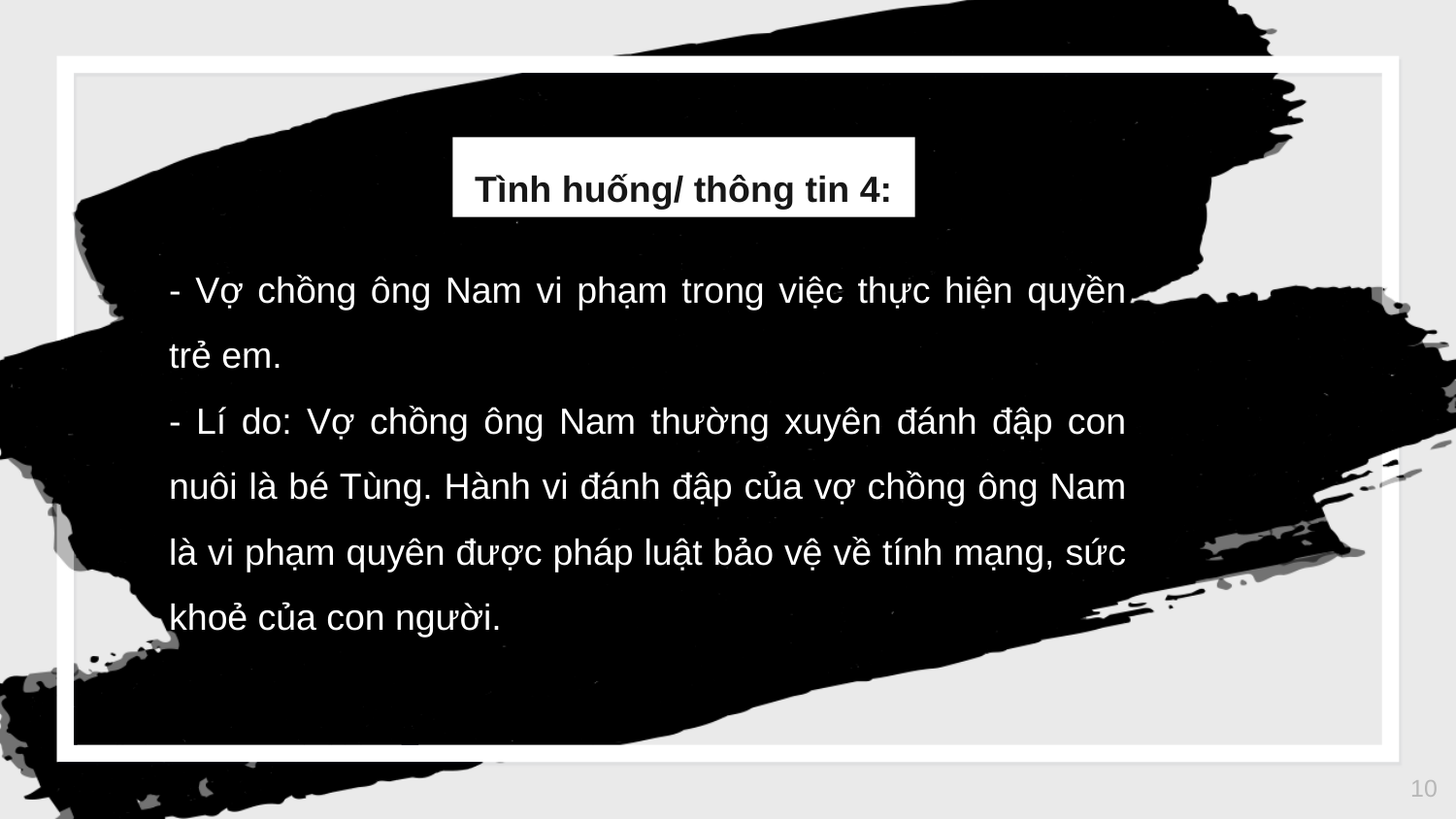

Tình huống/ thông tin 4:
- Vợ chồng ông Nam vi phạm trong việc thực hiện quyền trẻ em.
- Lí do: Vợ chồng ông Nam thường xuyên đánh đập con nuôi là bé Tùng. Hành vi đánh đập của vợ chồng ông Nam là vi phạm quyên được pháp luật bảo vệ về tính mạng, sức khoẻ của con người.
10